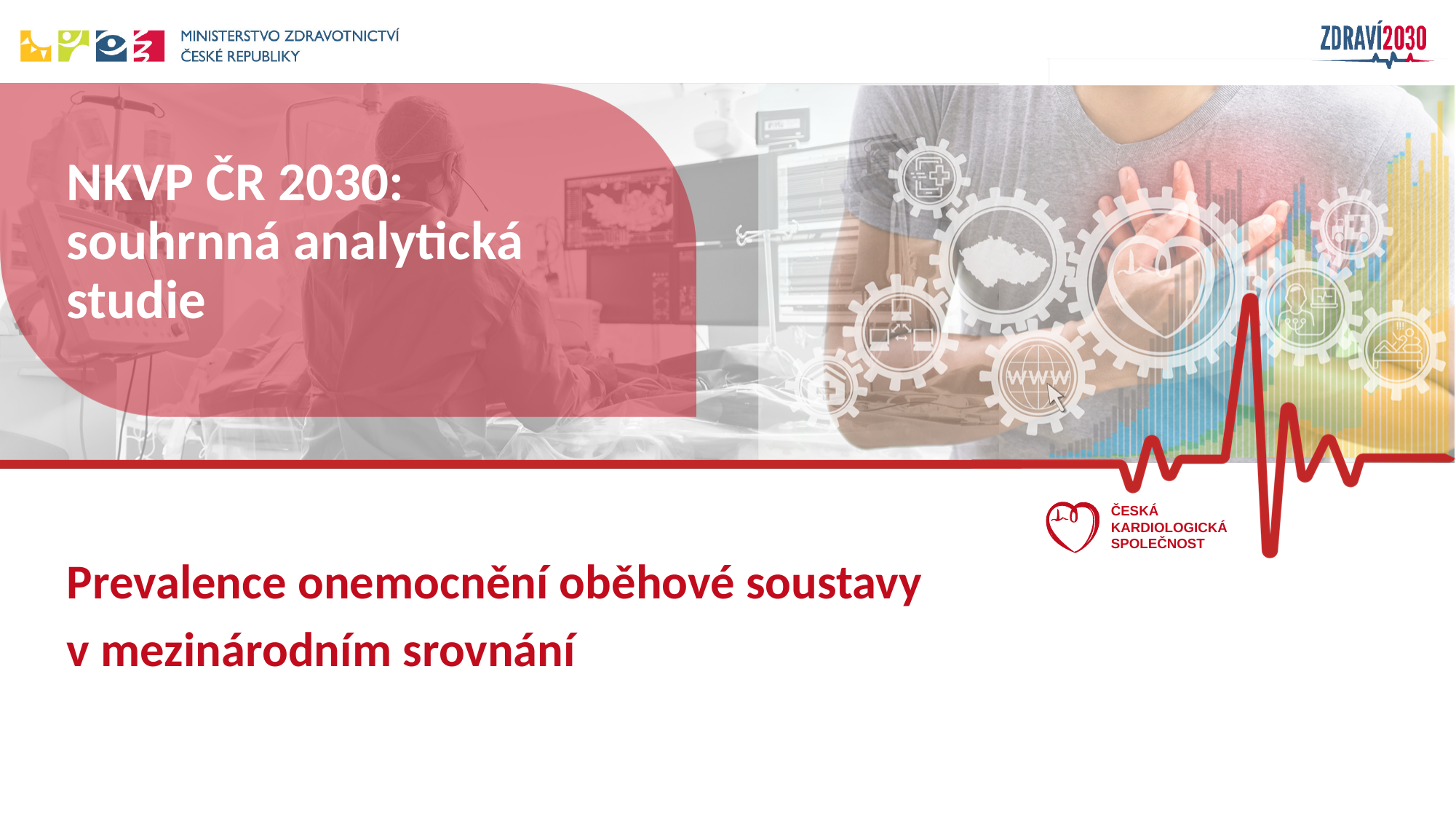

# NKVP ČR 2030: souhrnná analytická studie
Prevalence onemocnění oběhové soustavy
v mezinárodním srovnání